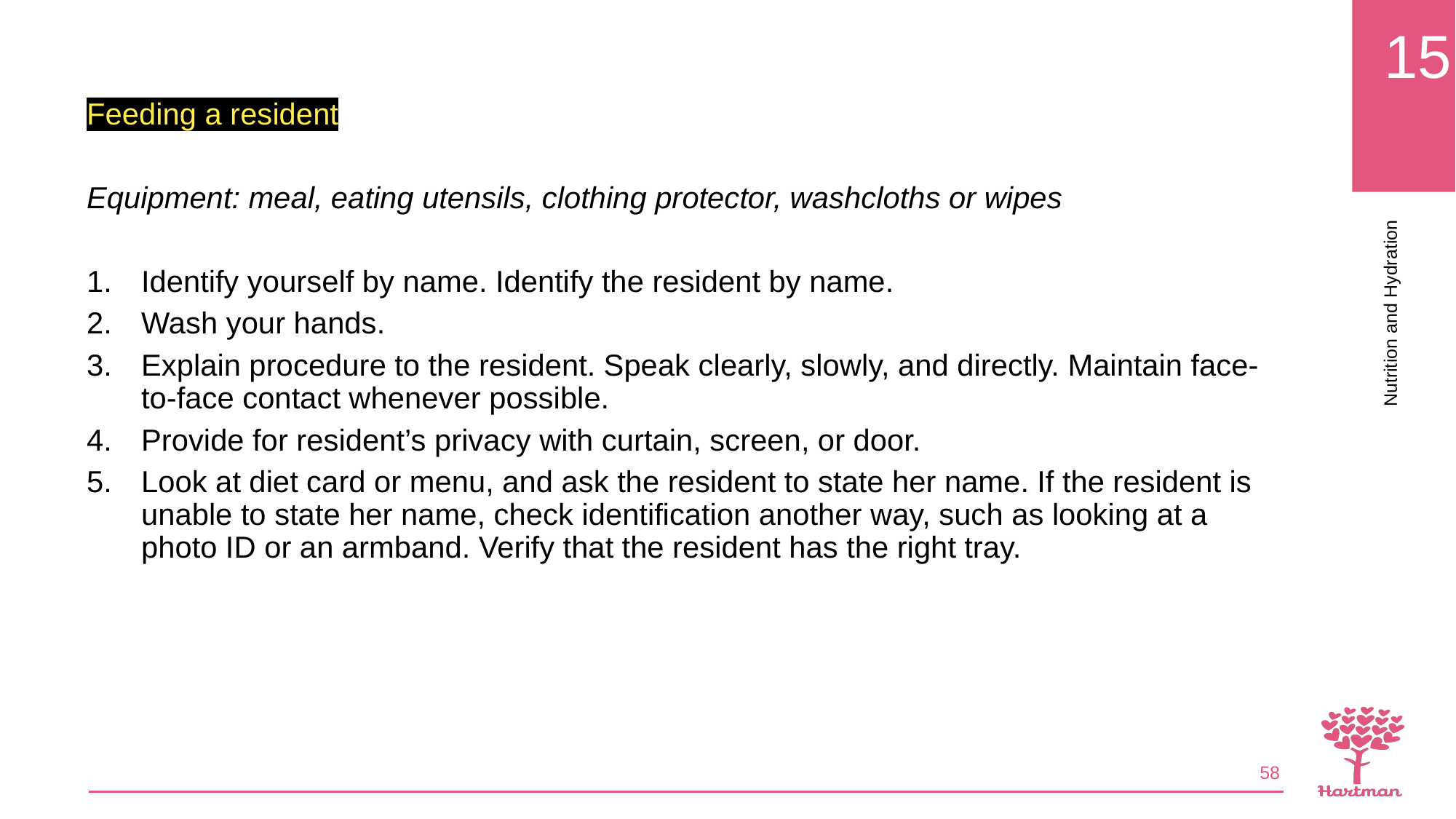

Feeding a resident

Equipment: meal, eating utensils, clothing protector, washcloths or wipes

Identify yourself by name. Identify the resident by name.
Wash your hands.
Explain procedure to the resident. Speak clearly, slowly, and directly. Maintain face-to-face contact whenever possible.
Provide for resident’s privacy with curtain, screen, or door.
Look at diet card or menu, and ask the resident to state her name. If the resident is unable to state her name, check identification another way, such as looking at a photo ID or an armband. Verify that the resident has the right tray.

58